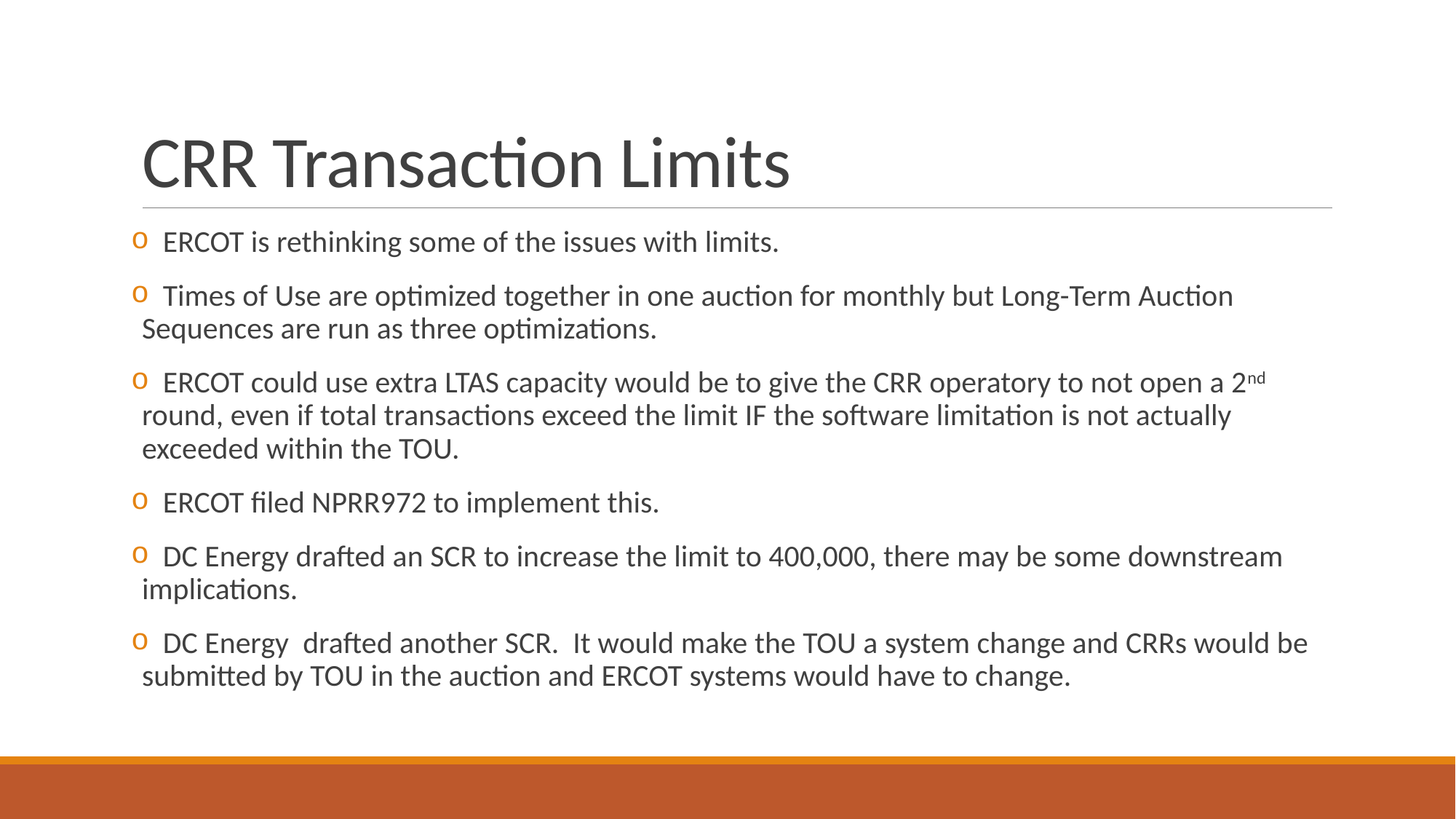

# CRR Transaction Limits
  ERCOT is rethinking some of the issues with limits.
  Times of Use are optimized together in one auction for monthly but Long-Term Auction Sequences are run as three optimizations.
  ERCOT could use extra LTAS capacity would be to give the CRR operatory to not open a 2nd round, even if total transactions exceed the limit IF the software limitation is not actually exceeded within the TOU.
  ERCOT filed NPRR972 to implement this.
  DC Energy drafted an SCR to increase the limit to 400,000, there may be some downstream implications.
  DC Energy  drafted another SCR.  It would make the TOU a system change and CRRs would be submitted by TOU in the auction and ERCOT systems would have to change.